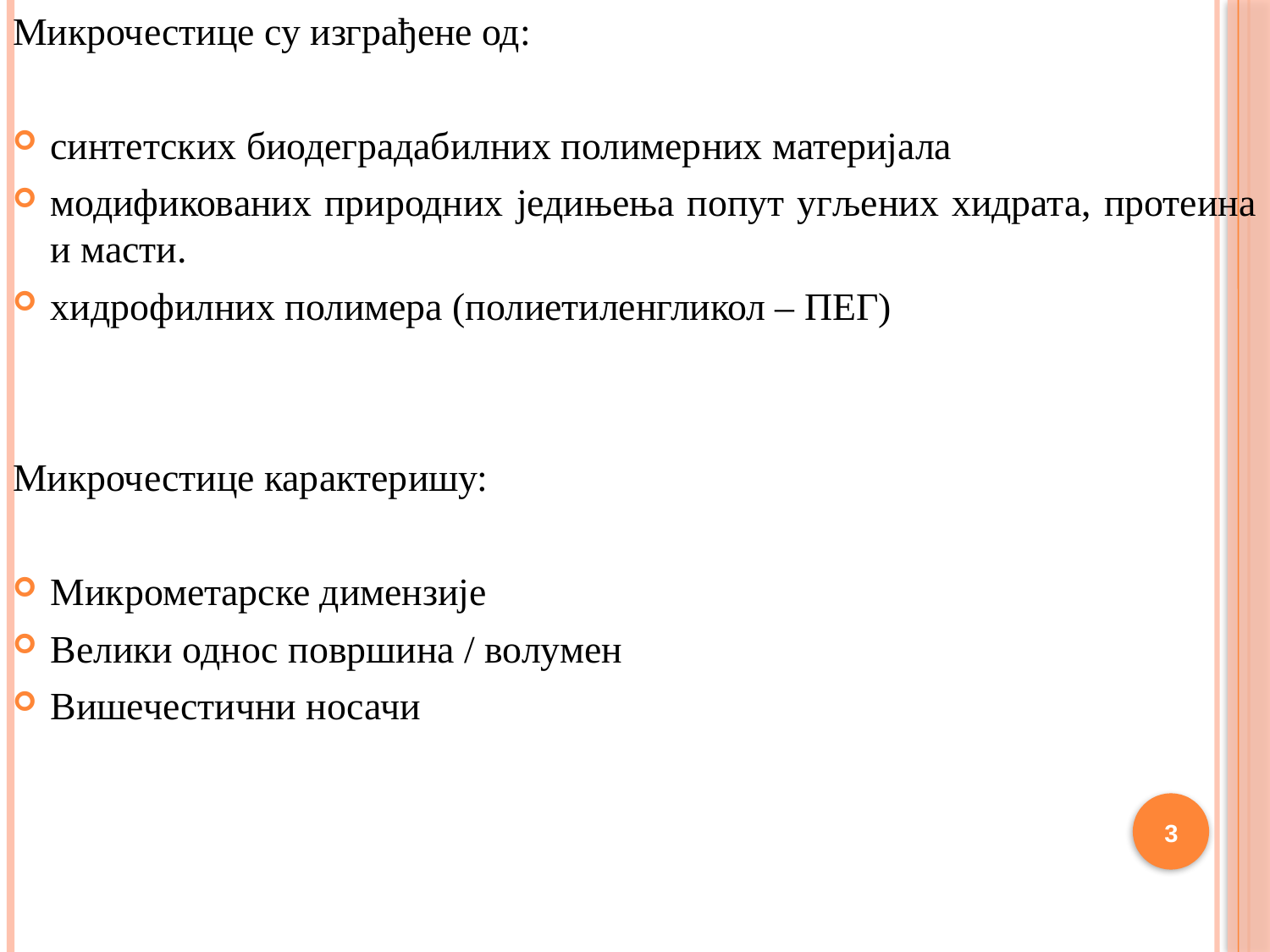

Микрочестице су изграђене од:

синтетских биодеградабилних полимерних материјала
модификованих природних једињења попут угљених хидрата, протеина и масти.
хидрофилних полимера (полиетиленгликол – ПЕГ)

Микрочестице карактеришу:

Микрометарске димензије
Велики однос површина / волумен
Вишечестични носачи

3